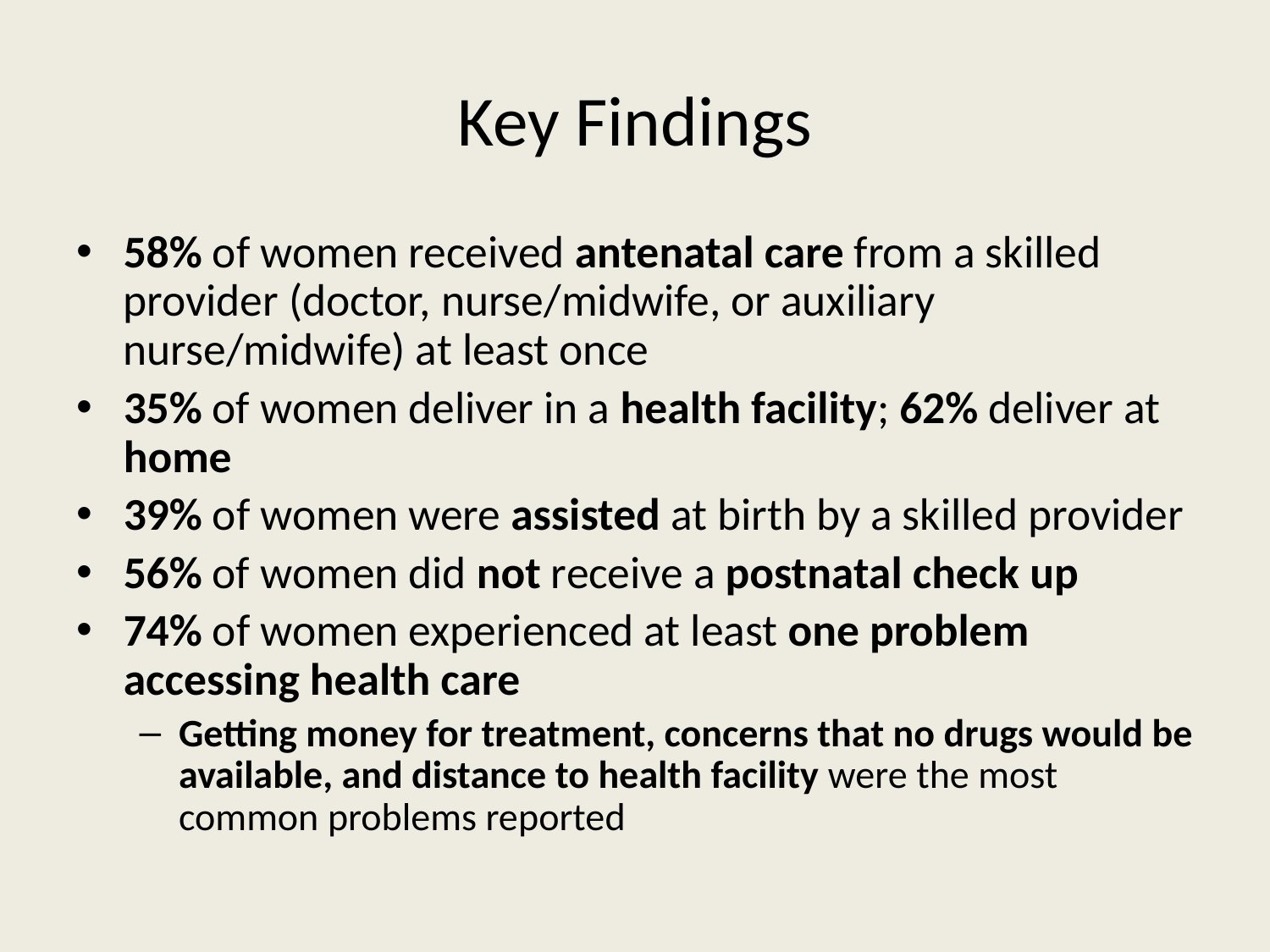

# Key Findings
58% of women received antenatal care from a skilled provider (doctor, nurse/midwife, or auxiliary nurse/midwife) at least once
35% of women deliver in a health facility; 62% deliver at home
39% of women were assisted at birth by a skilled provider
56% of women did not receive a postnatal check up
74% of women experienced at least one problem accessing health care
Getting money for treatment, concerns that no drugs would be available, and distance to health facility were the most common problems reported